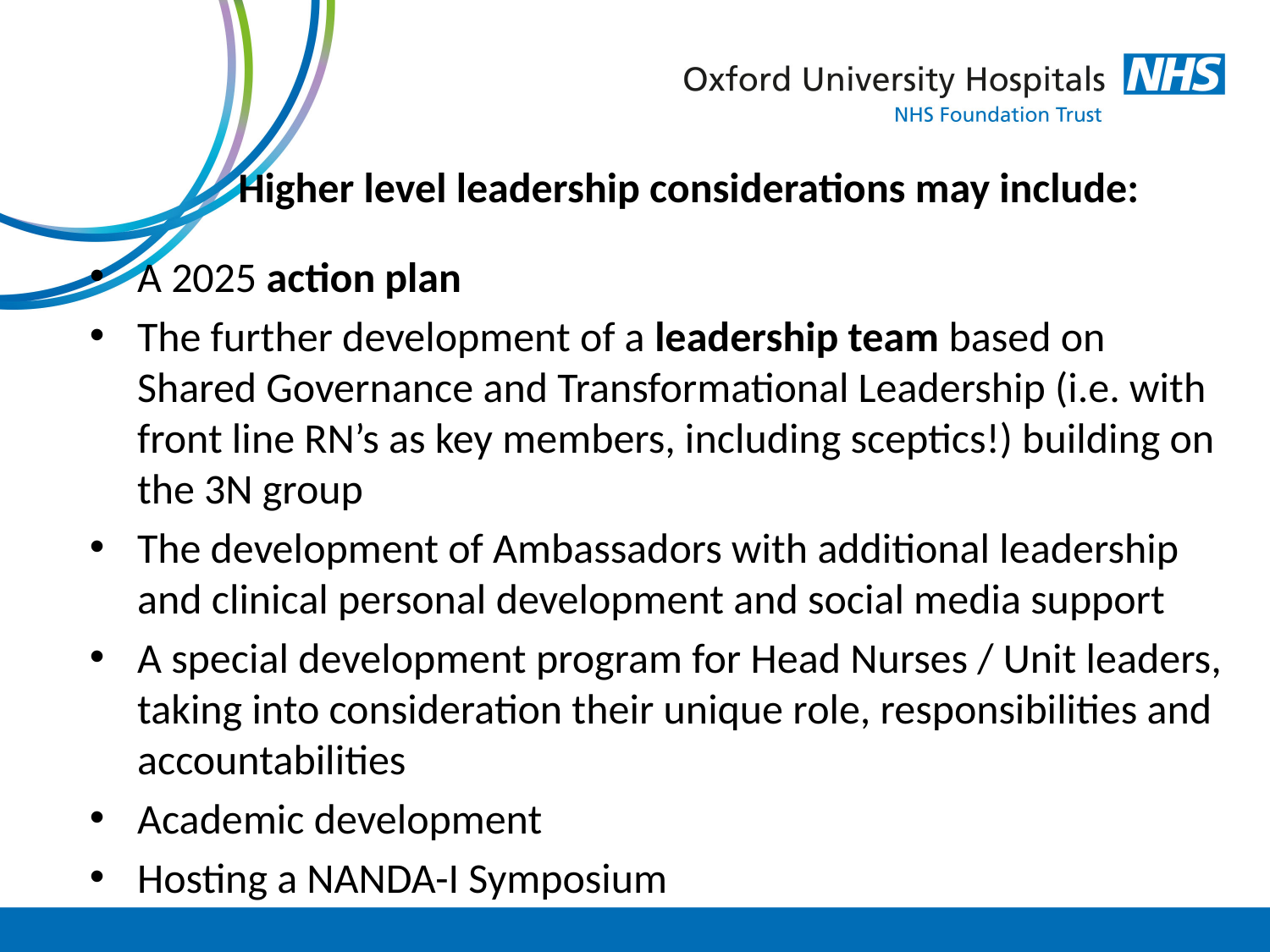

# Higher level leadership considerations may include:
A 2025 action plan
The further development of a leadership team based on Shared Governance and Transformational Leadership (i.e. with front line RN’s as key members, including sceptics!) building on the 3N group
The development of Ambassadors with additional leadership and clinical personal development and social media support
A special development program for Head Nurses / Unit leaders, taking into consideration their unique role, responsibilities and accountabilities
Academic development
Hosting a NANDA-I Symposium